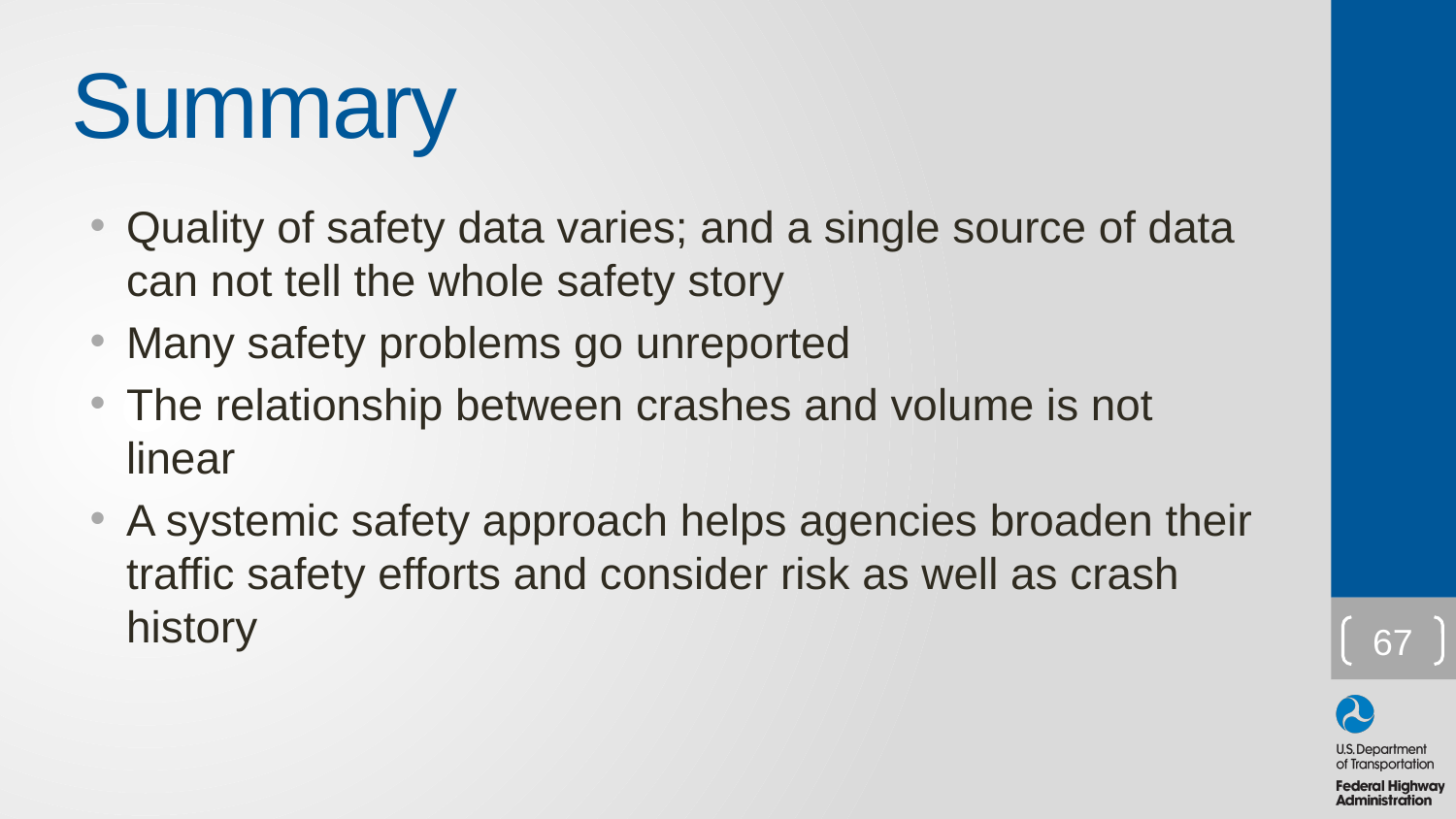

# Summary
Quality of safety data varies; and a single source of data can not tell the whole safety story
Many safety problems go unreported
The relationship between crashes and volume is not linear
A systemic safety approach helps agencies broaden their traffic safety efforts and consider risk as well as crash history
67